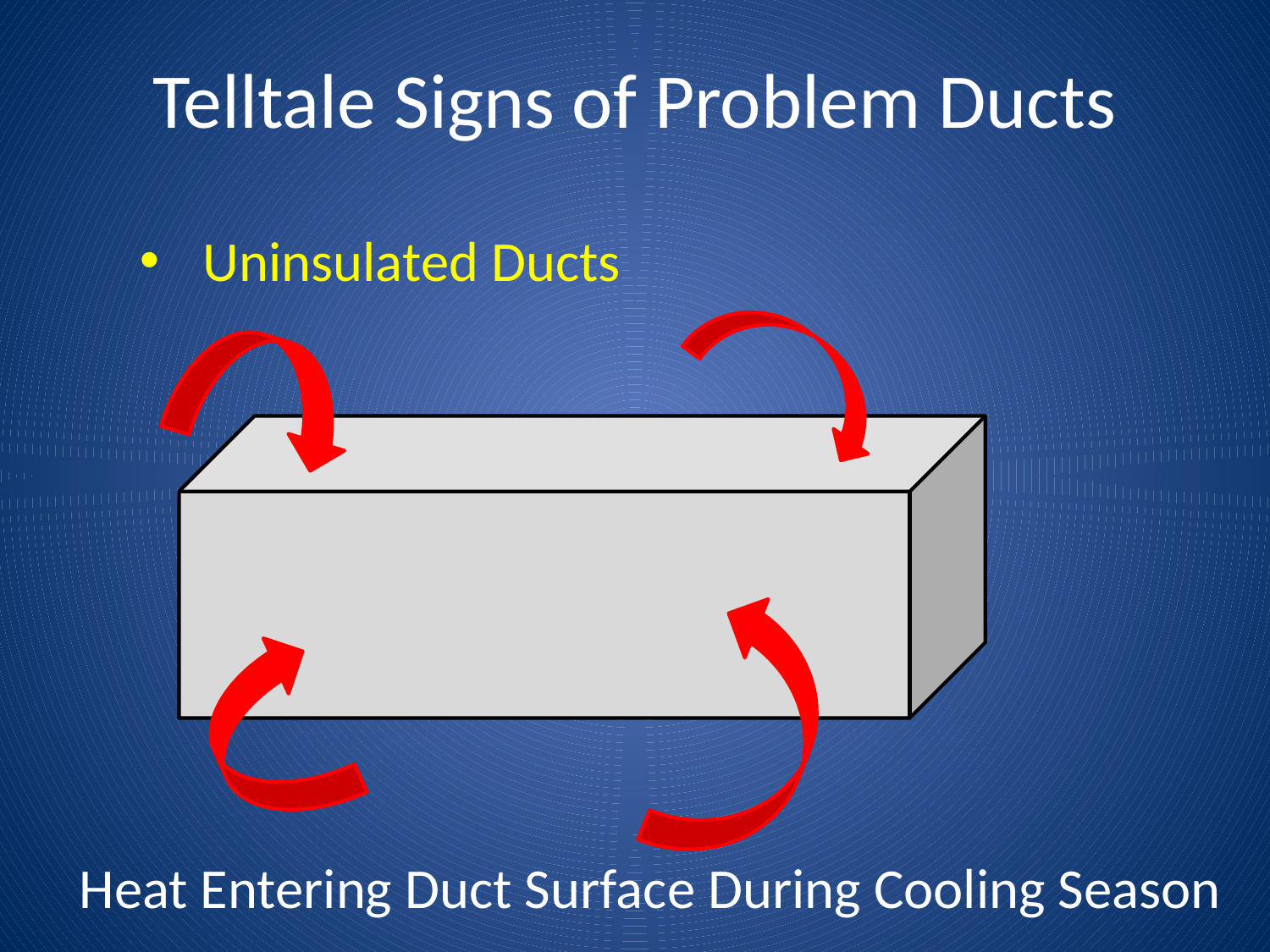

# Telltale Signs of Problem Ducts
Uninsulated Ducts

Heat Entering Duct Surface During Cooling Season